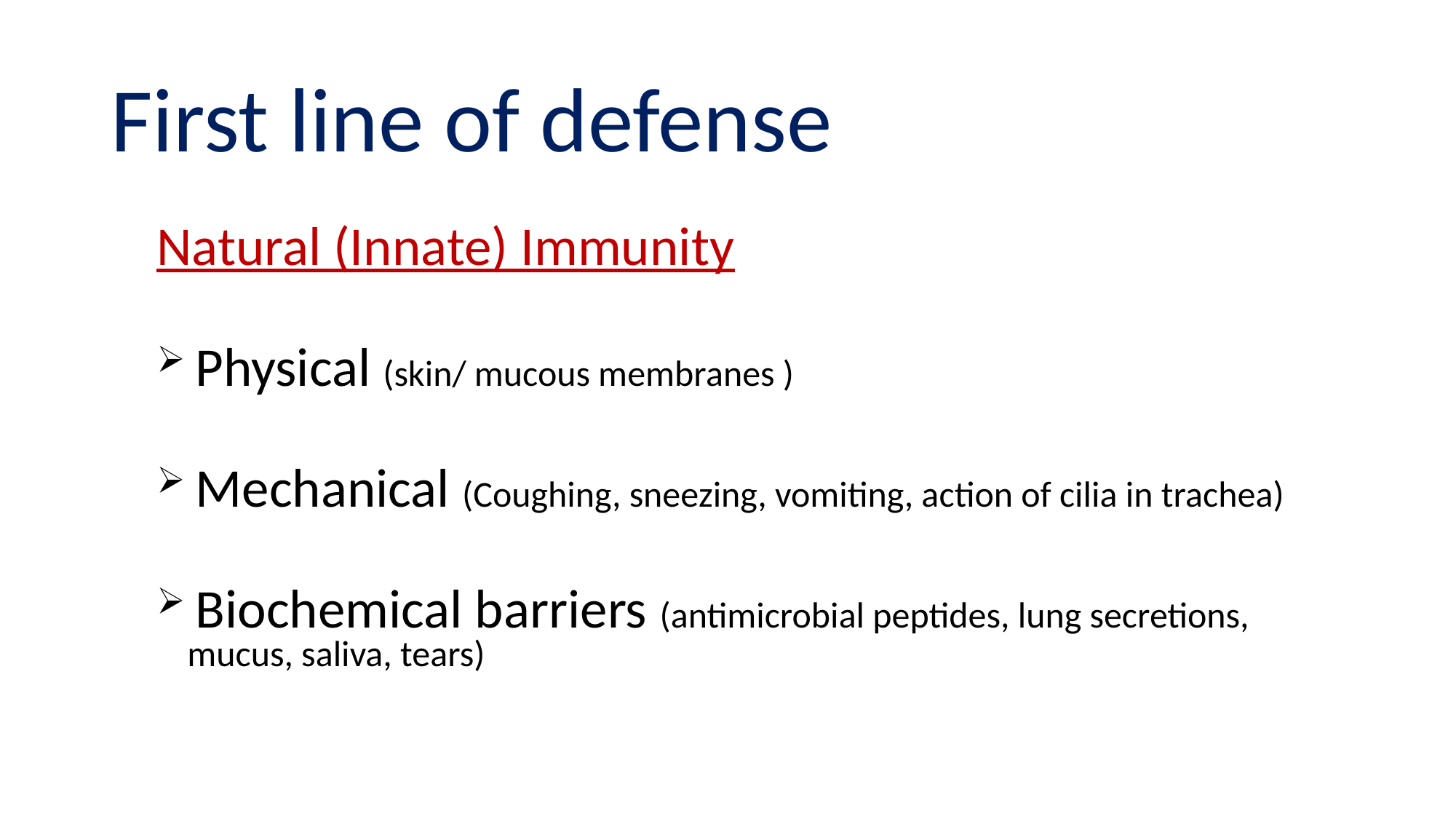

# First line of defense
Natural (Innate) Immunity

 Physical (skin/ mucous membranes )

 Mechanical (Coughing, sneezing, vomiting, action of cilia in trachea)

 Biochemical barriers (antimicrobial peptides, lung secretions, mucus, saliva, tears)